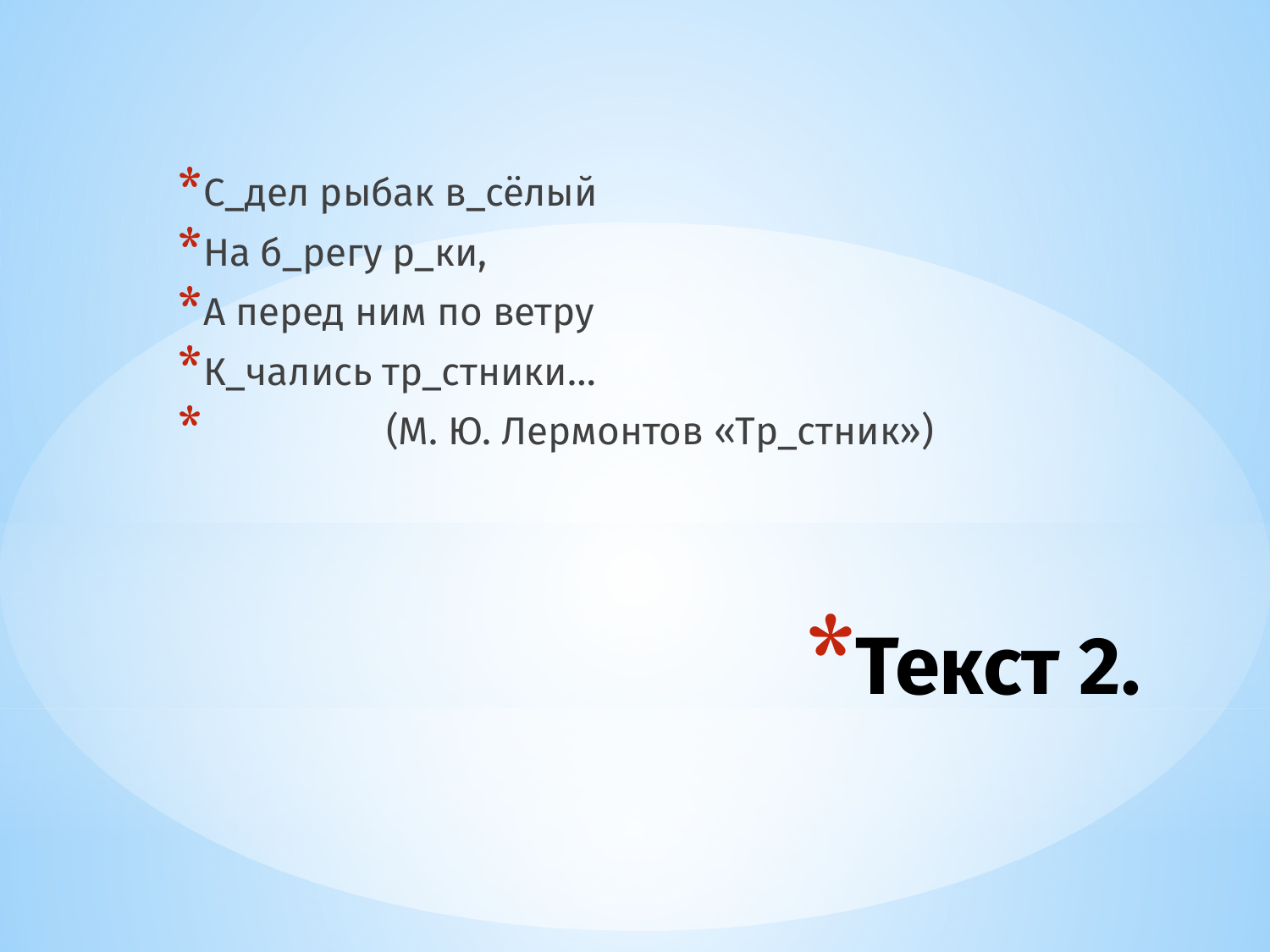

С_дел рыбак в_сёлый
На б_регу р_ки,
А перед ним по ветру
К_чались тр_стники…
                  (М. Ю. Лермонтов «Тр_стник»)
# Текст 2.